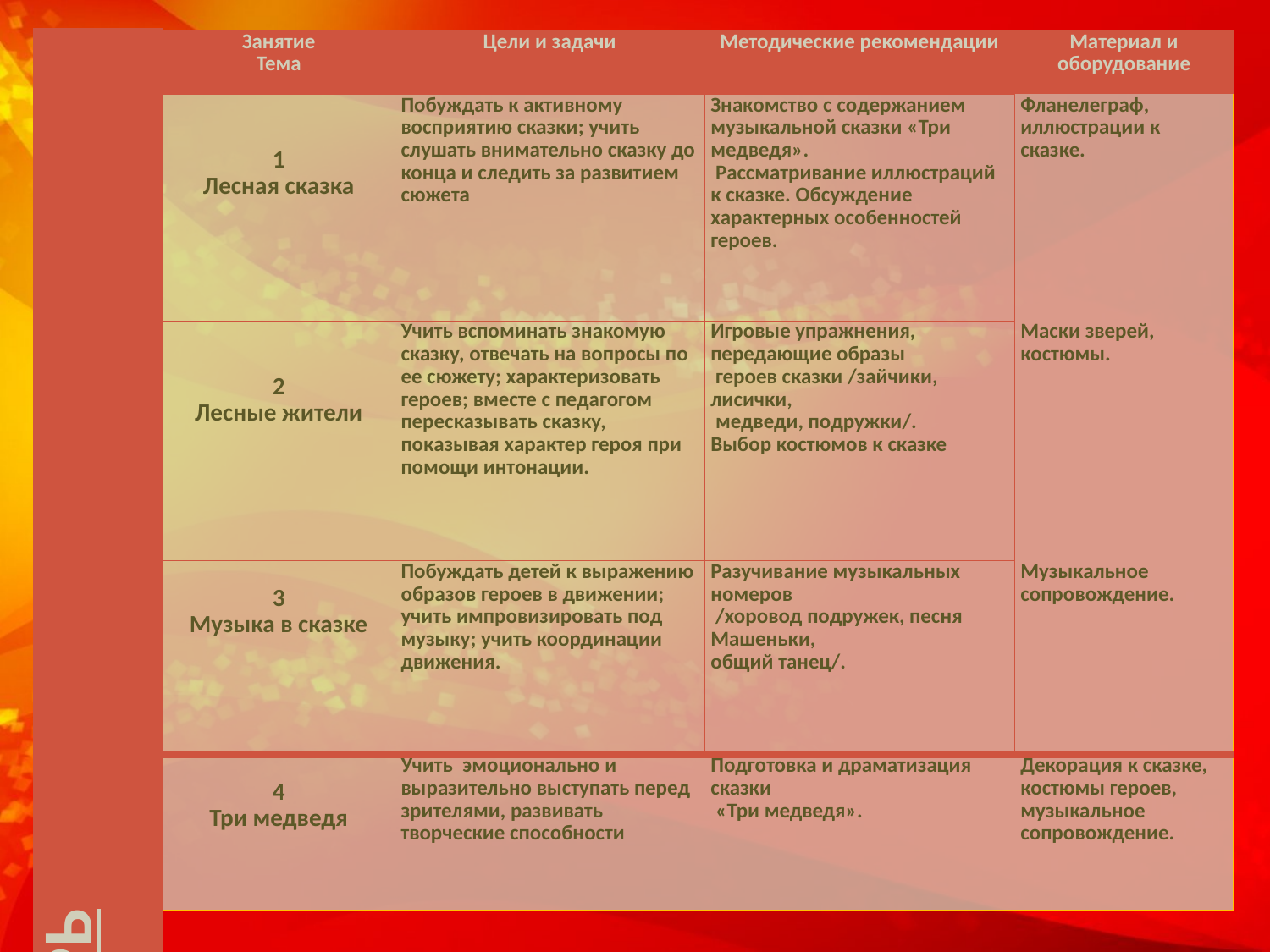

| ЯНВАРЬ | Занятие Тема | Цели и задачи | Методические рекомендации | Материал и оборудование |
| --- | --- | --- | --- | --- |
|  | 1 Лесная сказка | Побуждать к активному восприятию сказки; учить слушать внимательно сказку до конца и следить за развитием сюжета | Знакомство с содержанием музыкальной сказки «Три медведя». Рассматривание иллюстраций к сказке. Обсуждение характерных особенностей героев. | Фланелеграф, иллюстрации к сказке. |
|  | 2 Лесные жители | Учить вспоминать знакомую сказку, отвечать на вопросы по ее сюжету; характеризовать героев; вместе с педагогом пересказывать сказку, показывая характер героя при помощи интонации. | Игровые упражнения, передающие образы героев сказки /зайчики, лисички, медведи, подружки/. Выбор костюмов к сказке | Маски зверей, костюмы. |
|  | 3 Музыка в сказке | Побуждать детей к выражению образов героев в движении; учить импровизировать под музыку; учить координации движения. | Разучивание музыкальных номеров /хоровод подружек, песня Машеньки, общий танец/. | Музыкальное сопровождение. |
|  | 4 Три медведя | Учить эмоционально и выразительно выступать перед зрителями, развивать творческие способности | Подготовка и драматизация сказки «Три медведя». | Декорация к сказке, костюмы героев, музыкальное сопровождение. |